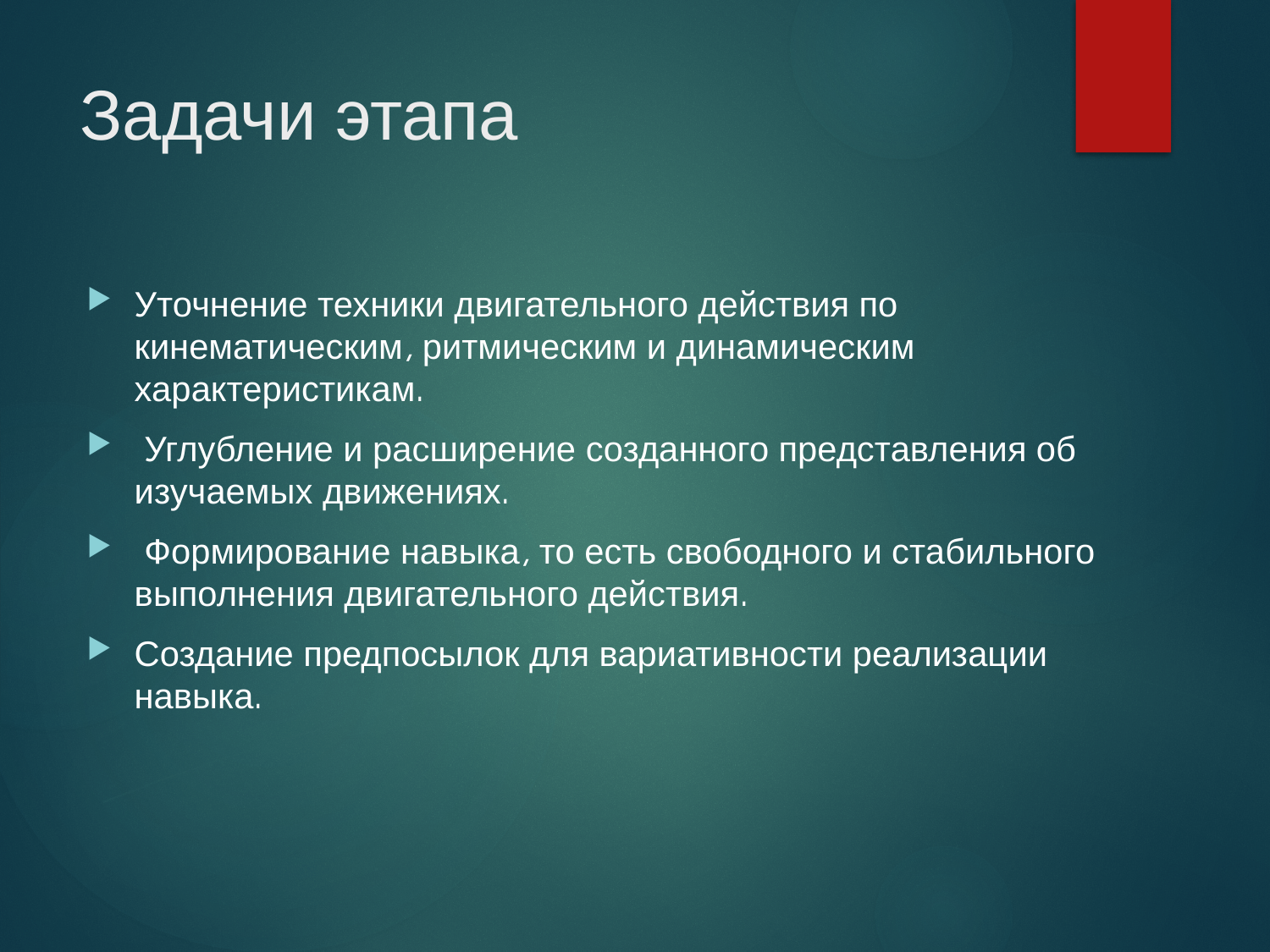

# Задачи этапа
Уточнение техники двигательного действия по кинематическим, ритмическим и динамическим характеристикам.
 Углубление и расширение созданного представления об изучаемых движениях.
 Формирование навыка, то есть свободного и стабильного выполнения двигательного действия.
Создание предпосылок для вариативности реализации навыка.